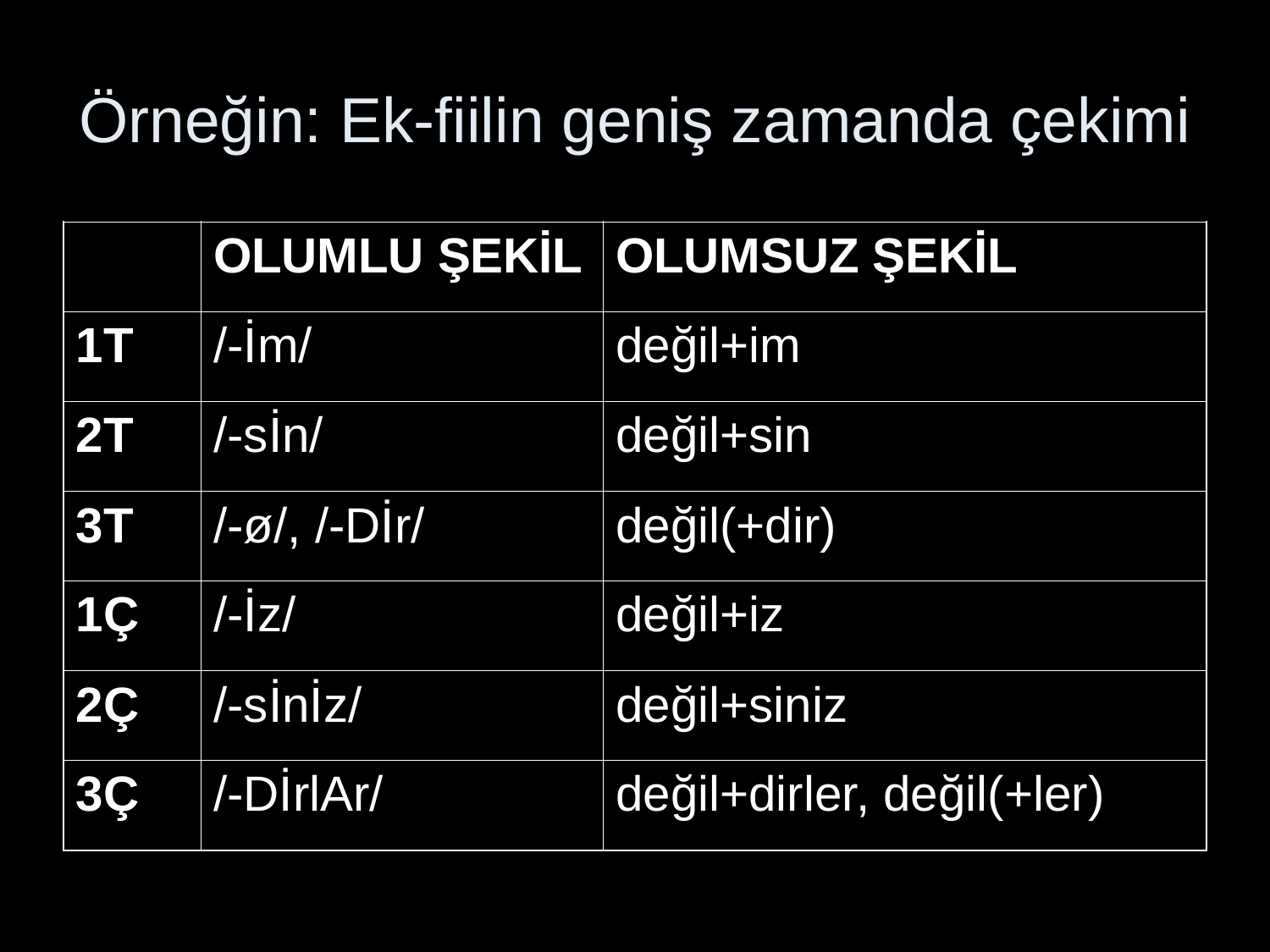

# Örneğin: Ek-fiilin geniş zamanda çekimi
|  | OLUMLU ŞEKİL | OLUMSUZ ŞEKİL |
| --- | --- | --- |
| 1T | /-İm/ | değil+im |
| 2T | /-sİn/ | değil+sin |
| 3T | /-ø/, /-Dİr/ | değil(+dir) |
| 1Ç | /-İz/ | değil+iz |
| 2Ç | /-sİnİz/ | değil+siniz |
| 3Ç | /-DİrlAr/ | değil+dirler, değil(+ler) |